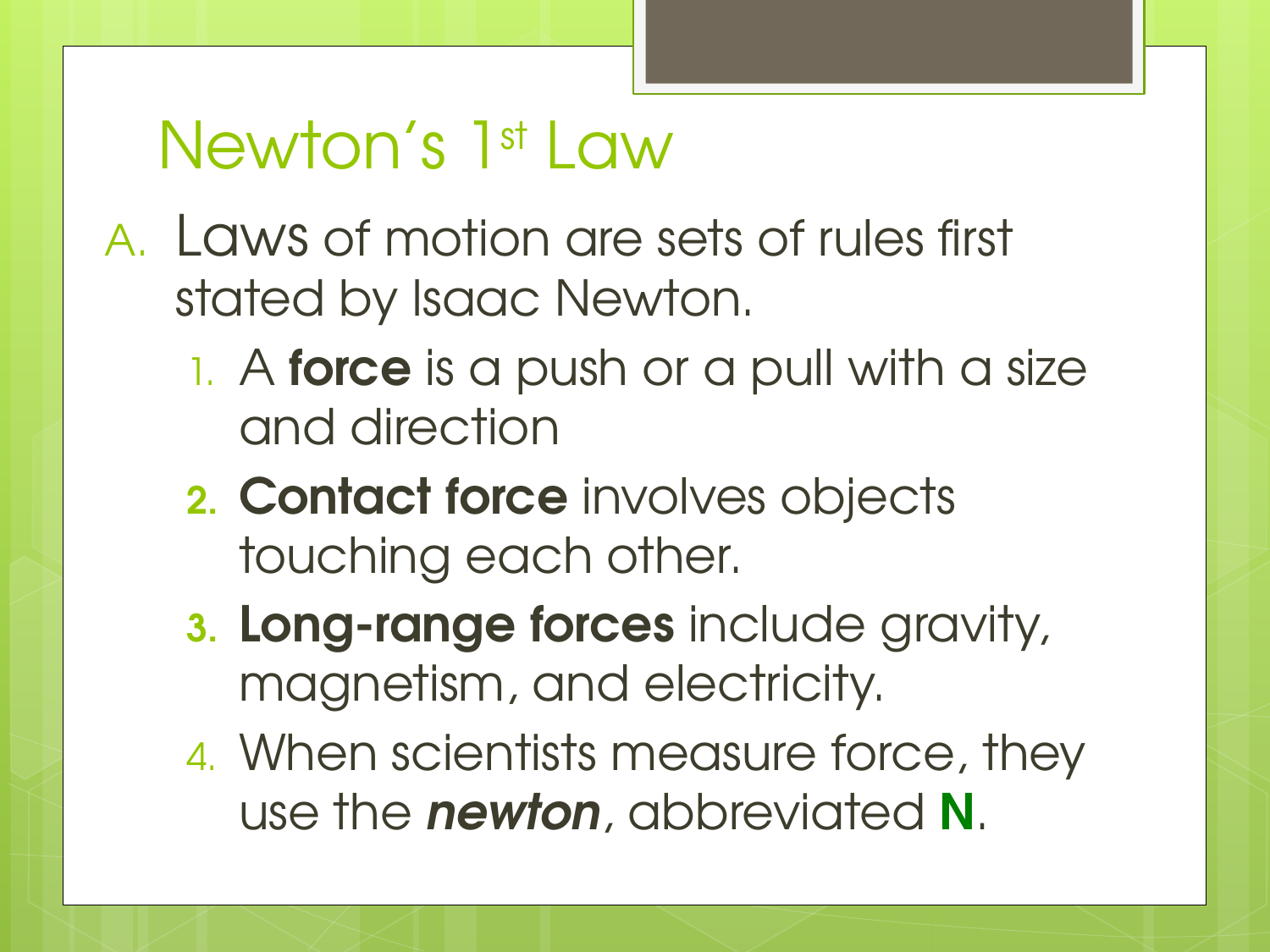

# Newton’s 1st Law
Laws of motion are sets of rules first stated by Isaac Newton.
A force is a push or a pull with a size and direction
Contact force involves objects touching each other.
Long-range forces include gravity, magnetism, and electricity.
When scientists measure force, they use the newton, abbreviated N.